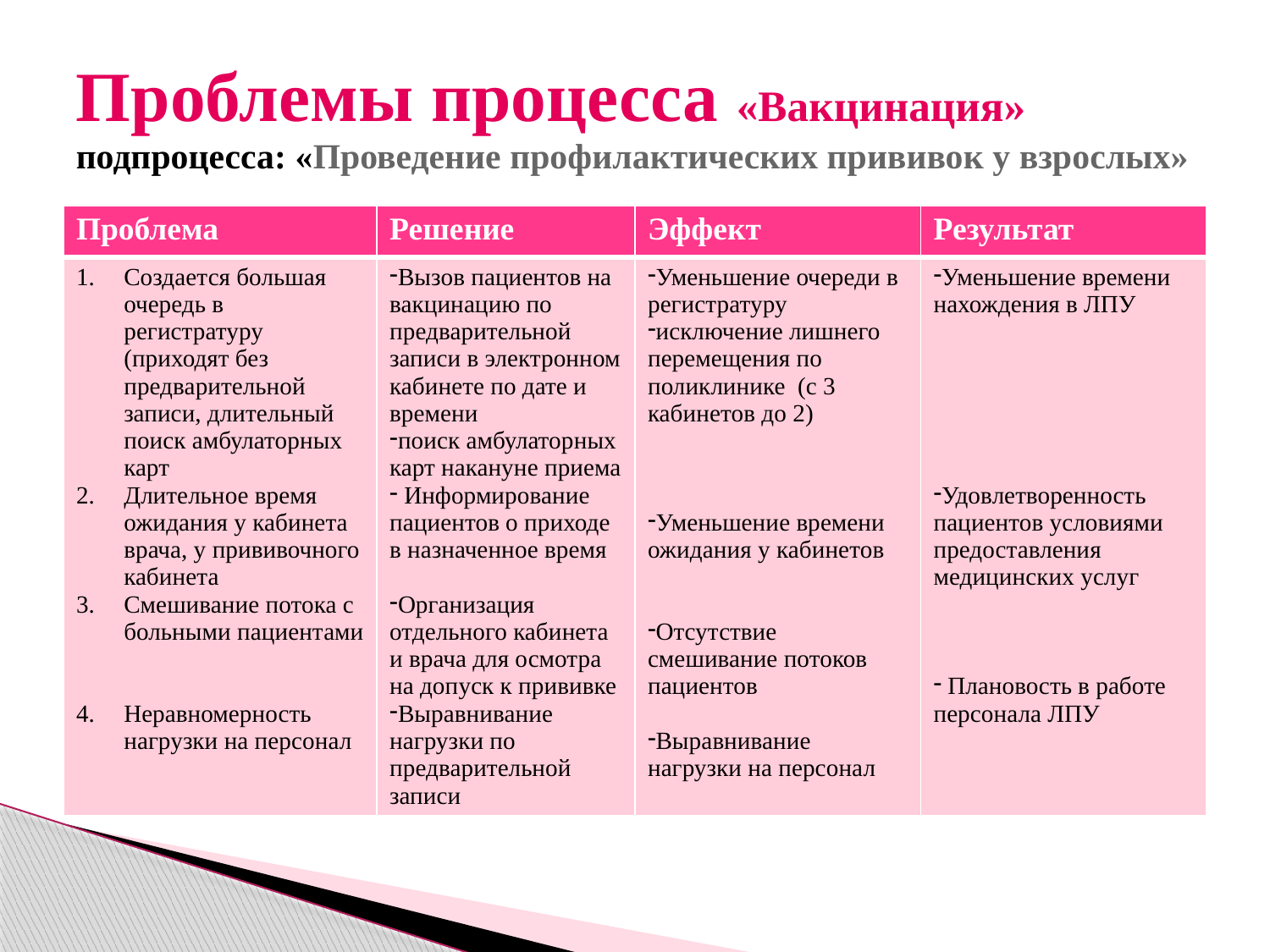

# Проблемы процесса «Вакцинация»   подпроцесса: «Проведение профилактических прививок у взрослых»
| Проблема | Решение | Эффект | Результат |
| --- | --- | --- | --- |
| Создается большая очередь в регистратуру (приходят без предварительной записи, длительный поиск амбулаторных карт Длительное время ожидания у кабинета врача, у прививочного кабинета Смешивание потока с больными пациентами Неравномерность нагрузки на персонал | Вызов пациентов на вакцинацию по предварительной записи в электронном кабинете по дате и времени поиск амбулаторных карт накануне приема Информирование пациентов о приходе в назначенное время Организация отдельного кабинета и врача для осмотра на допуск к прививке Выравнивание нагрузки по предварительной записи | Уменьшение очереди в регистратуру исключение лишнего перемещения по поликлинике (с 3 кабинетов до 2) Уменьшение времени ожидания у кабинетов Отсутствие смешивание потоков пациентов Выравнивание нагрузки на персонал | Уменьшение времени нахождения в ЛПУ Удовлетворенность пациентов условиями предоставления медицинских услуг Плановость в работе персонала ЛПУ |